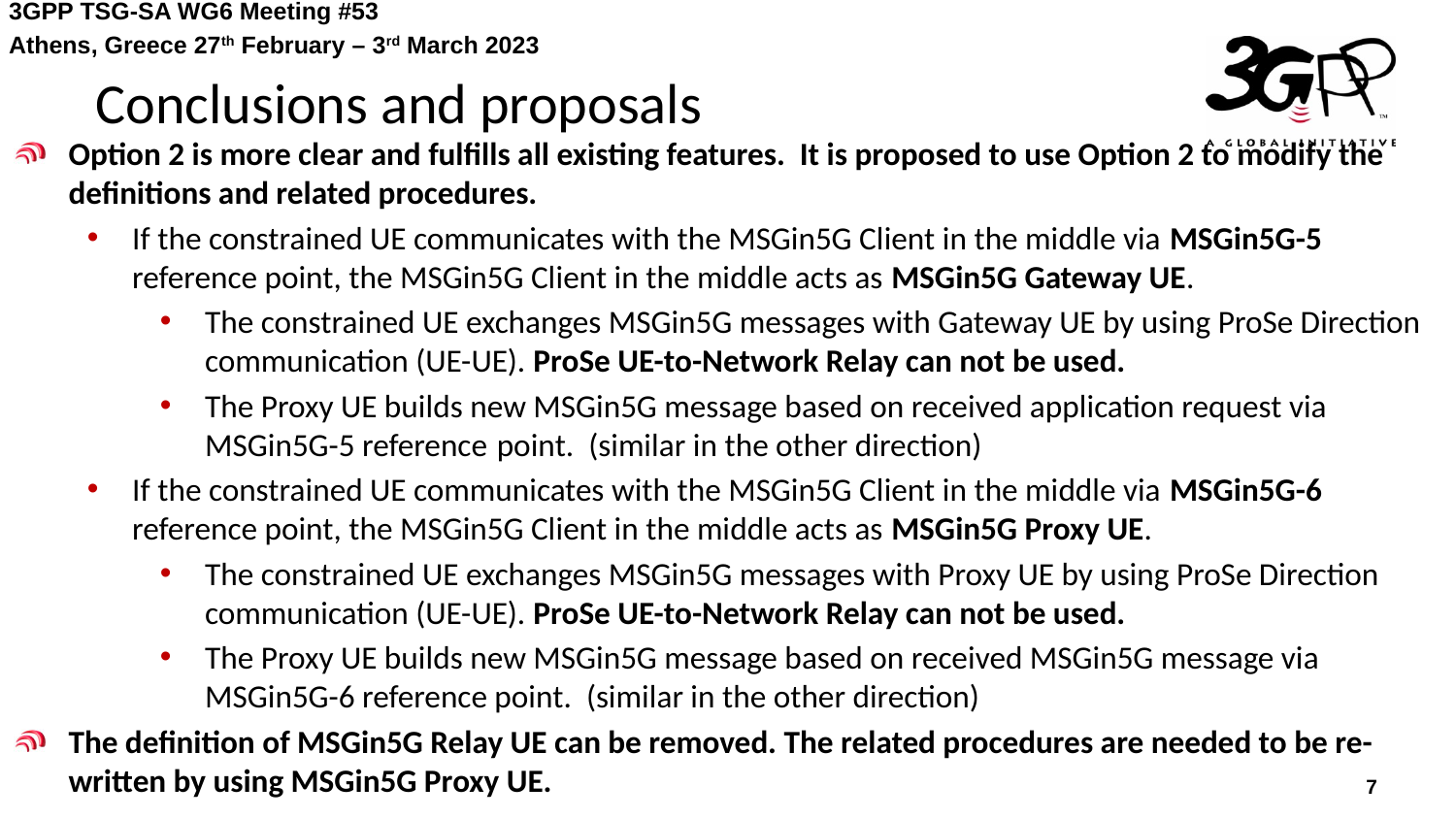

# Conclusions and proposals
Option 2 is more clear and fulfills all existing features.  It is proposed to use Option 2 to modify the definitions and related procedures.
If the constrained UE communicates with the MSGin5G Client in the middle via MSGin5G-5 reference point, the MSGin5G Client in the middle acts as MSGin5G Gateway UE.
The constrained UE exchanges MSGin5G messages with Gateway UE by using ProSe Direction communication (UE-UE). ProSe UE-to-Network Relay can not be used.
The Proxy UE builds new MSGin5G message based on received application request via MSGin5G-5 reference point.  (similar in the other direction)
If the constrained UE communicates with the MSGin5G Client in the middle via MSGin5G-6 reference point, the MSGin5G Client in the middle acts as MSGin5G Proxy UE.
The constrained UE exchanges MSGin5G messages with Proxy UE by using ProSe Direction communication (UE-UE). ProSe UE-to-Network Relay can not be used.
The Proxy UE builds new MSGin5G message based on received MSGin5G message via MSGin5G-6 reference point.  (similar in the other direction)
The definition of MSGin5G Relay UE can be removed. The related procedures are needed to be re-written by using MSGin5G Proxy UE.